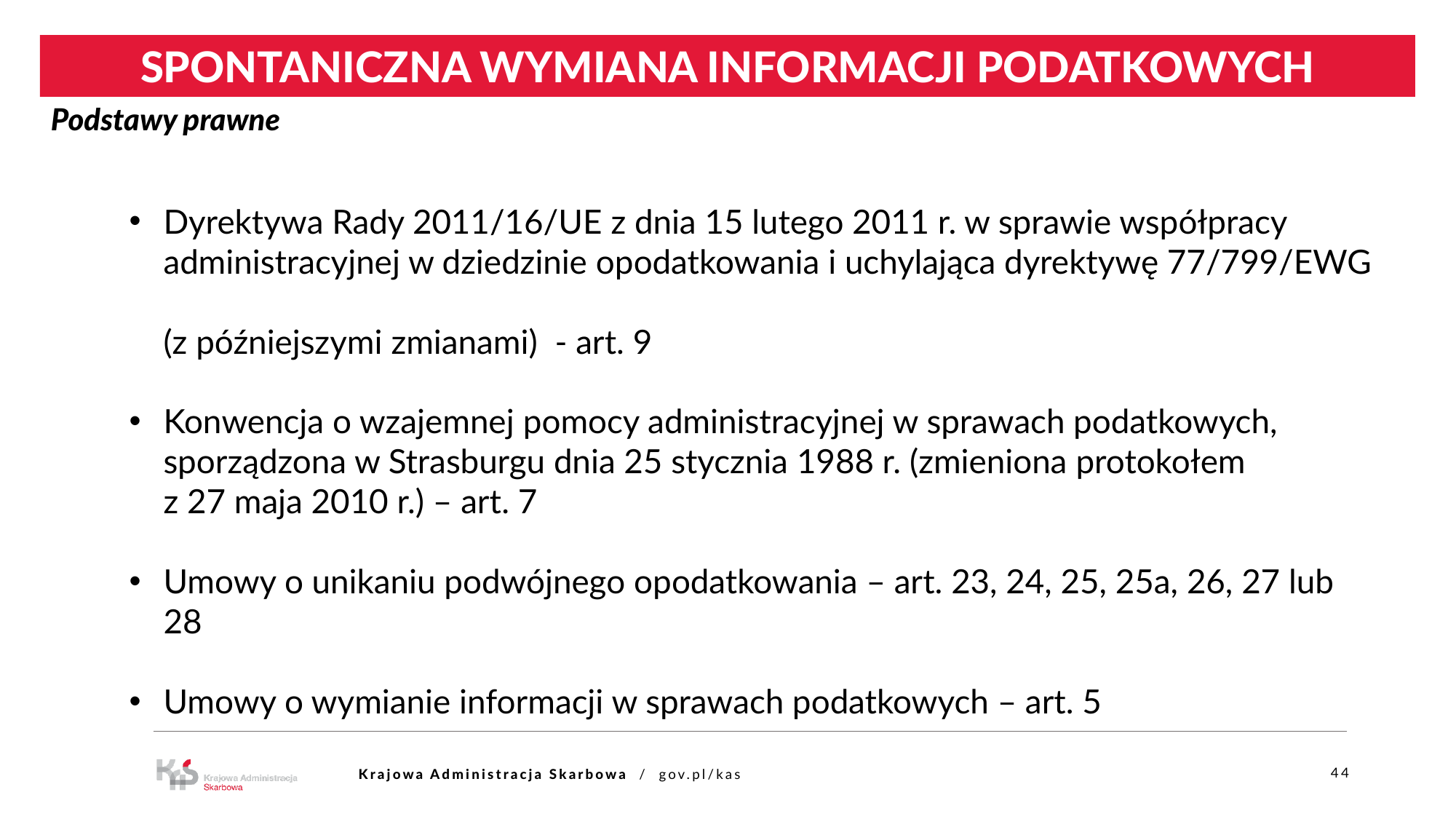

SPONTANICZNA WYMIANA INFORMACJI PODATKOWYCH
Podstawy prawne
Dyrektywa Rady 2011/16/UE z dnia 15 lutego 2011 r. w sprawie współpracy administracyjnej w dziedzinie opodatkowania i uchylająca dyrektywę 77/799/EWG
(z późniejszymi zmianami)  - art. 9

Konwencja o wzajemnej pomocy administracyjnej w sprawach podatkowych, sporządzona w Strasburgu dnia 25 stycznia 1988 r. (zmieniona protokołem
z 27 maja 2010 r.) – art. 7

Umowy o unikaniu podwójnego opodatkowania – art. 23, 24, 25, 25a, 26, 27 lub 28

Umowy o wymianie informacji w sprawach podatkowych – art. 5